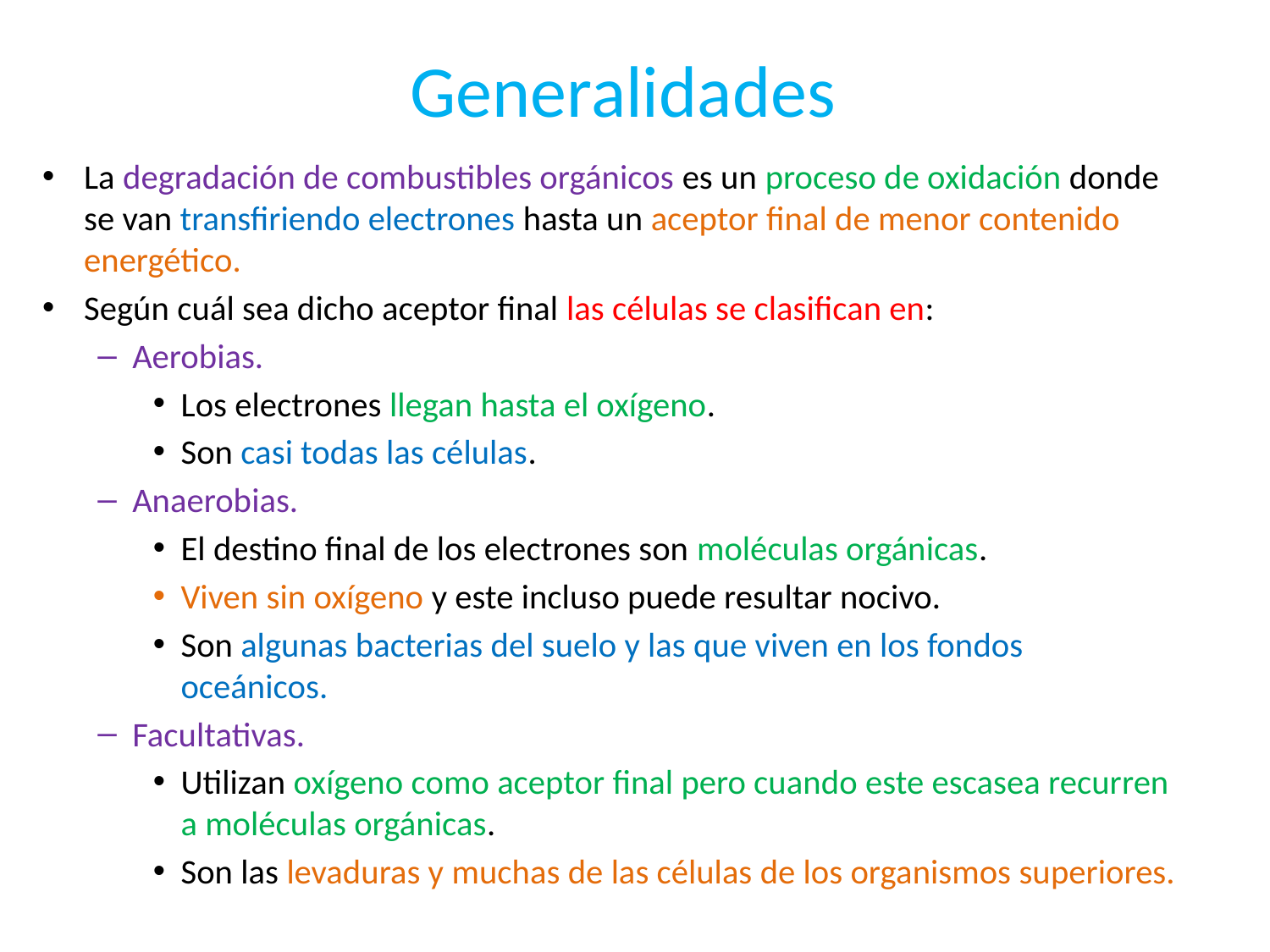

# Generalidades
La degradación de combustibles orgánicos es un proceso de oxidación donde se van transfiriendo electrones hasta un aceptor final de menor contenido energético.
Según cuál sea dicho aceptor final las células se clasifican en:
Aerobias.
Los electrones llegan hasta el oxígeno.
Son casi todas las células.
Anaerobias.
El destino final de los electrones son moléculas orgánicas.
Viven sin oxígeno y este incluso puede resultar nocivo.
Son algunas bacterias del suelo y las que viven en los fondos oceánicos.
Facultativas.
Utilizan oxígeno como aceptor final pero cuando este escasea recurren a moléculas orgánicas.
Son las levaduras y muchas de las células de los organismos superiores.